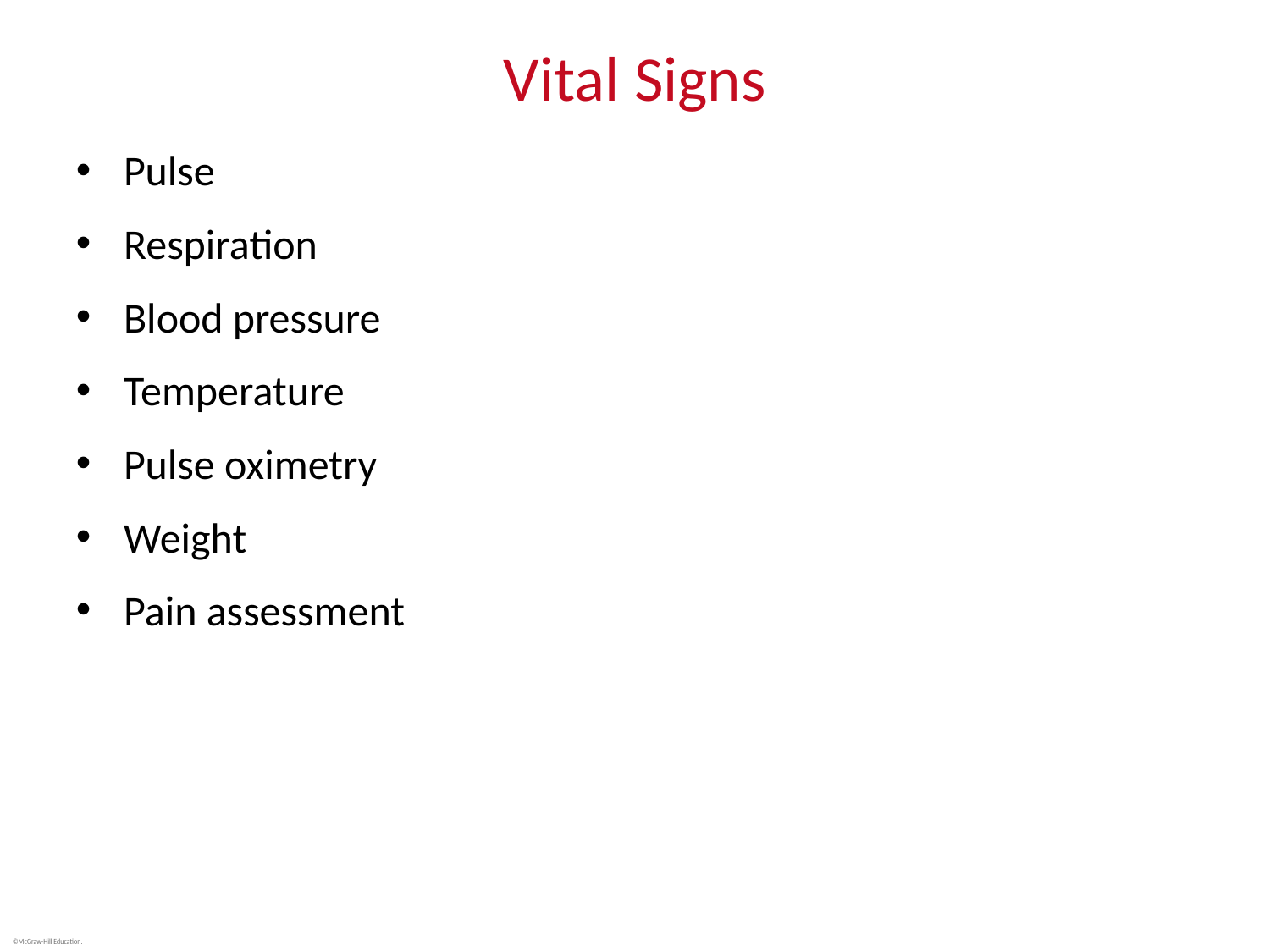

# Vital Signs
Pulse
Respiration
Blood pressure
Temperature
Pulse oximetry
Weight
Pain assessment